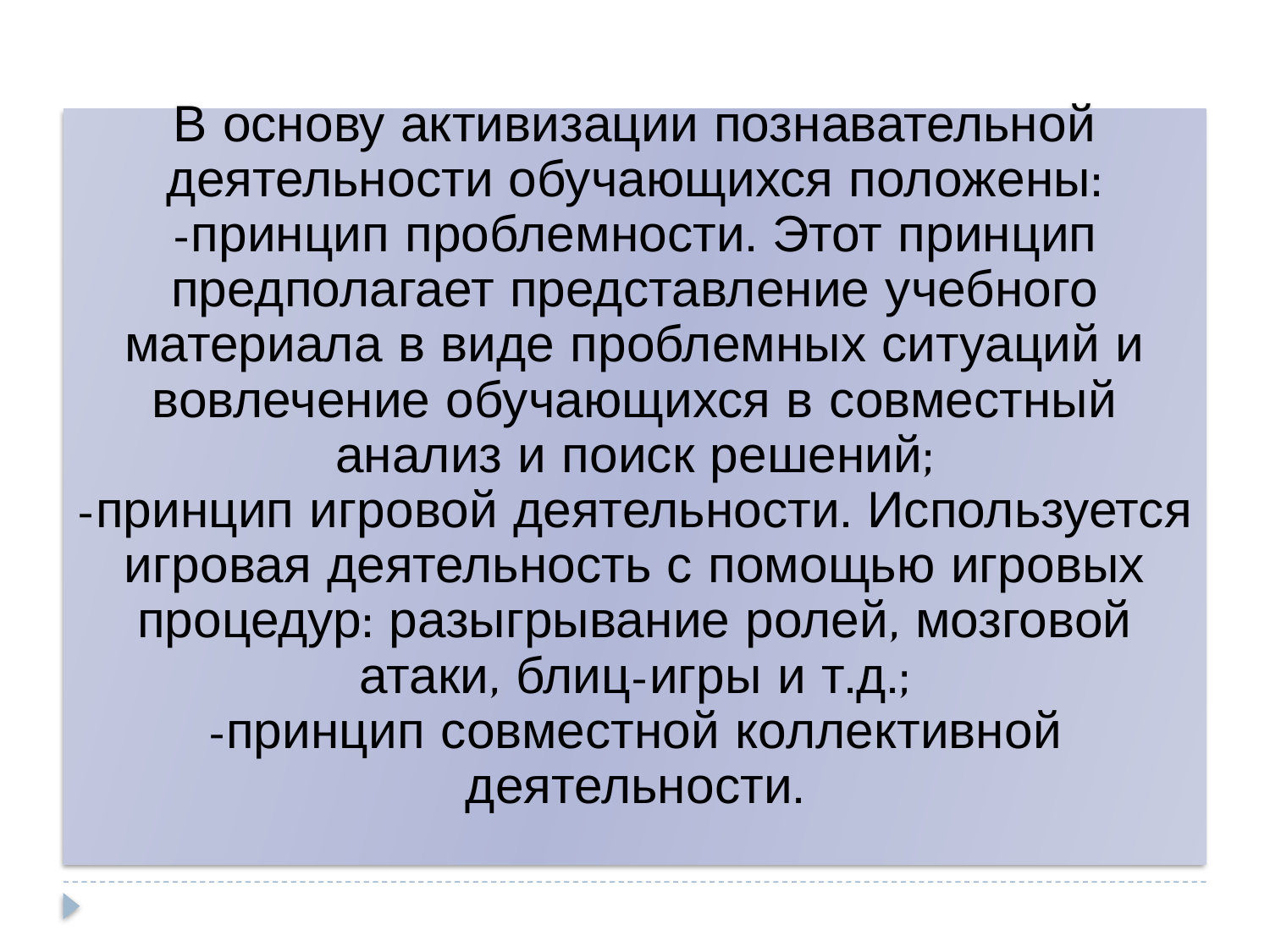

В основу активизации познавательной деятельности обучающихся положены:
-принцип проблемности. Этот принцип предполагает представление учебного материала в виде проблемных ситуаций и вовлечение обучающихся в совместный анализ и поиск решений;
-принцип игровой деятельности. Используется игровая деятельность с помощью игровых процедур: разыгрывание ролей, мозговой атаки, блиц-игры и т.д.;
-принцип совместной коллективной деятельности.